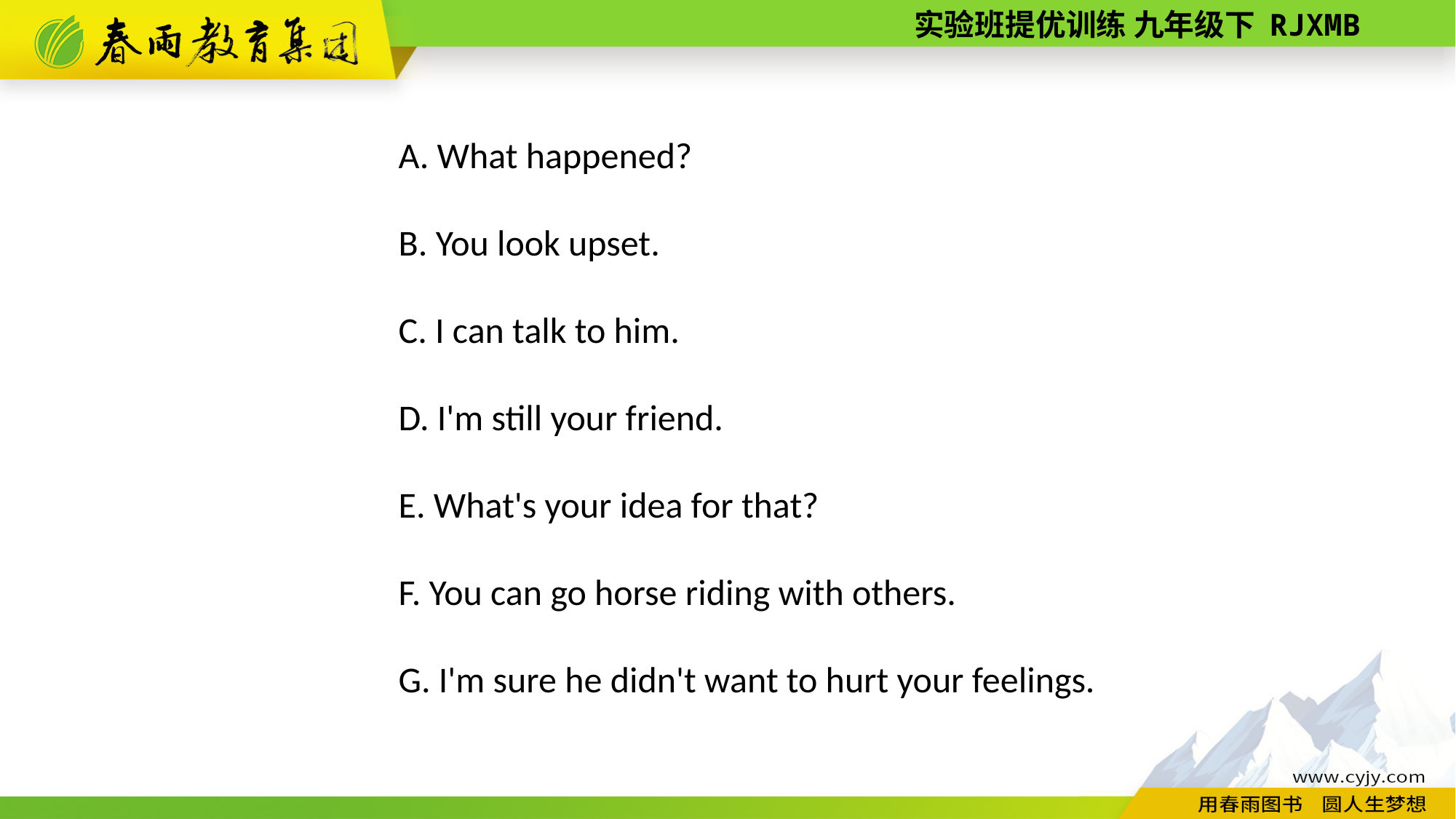

A. What happened?
B. You look upset.
C. I can talk to him.
D. I'm still your friend.
E. What's your idea for that?
F. You can go horse riding with others.
G. I'm sure he didn't want to hurt your feelings.